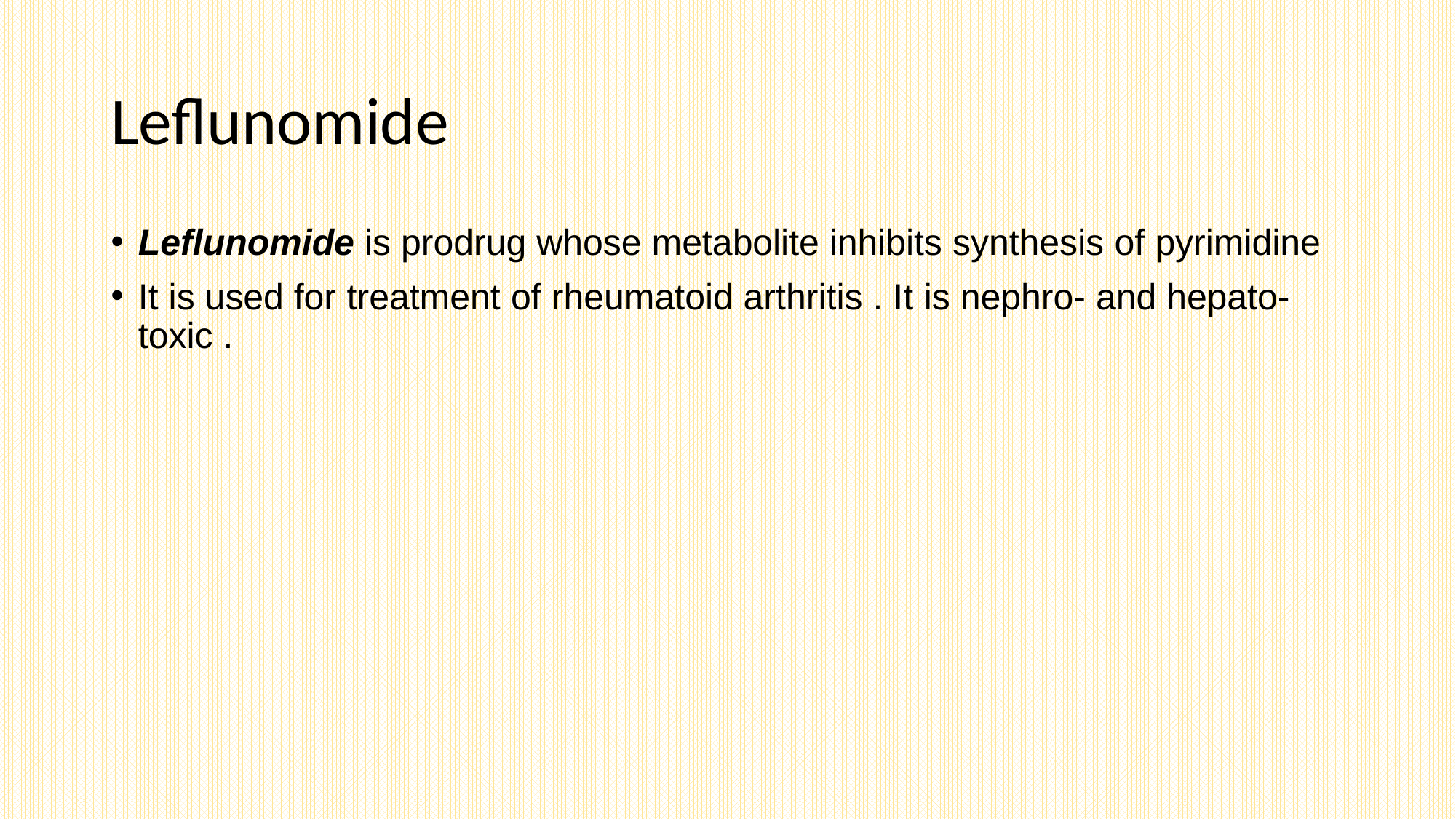

# Leflunomide
Leflunomide is prodrug whose metabolite inhibits synthesis of pyrimidine
It is used for treatment of rheumatoid arthritis . It is nephro- and hepato-toxic .